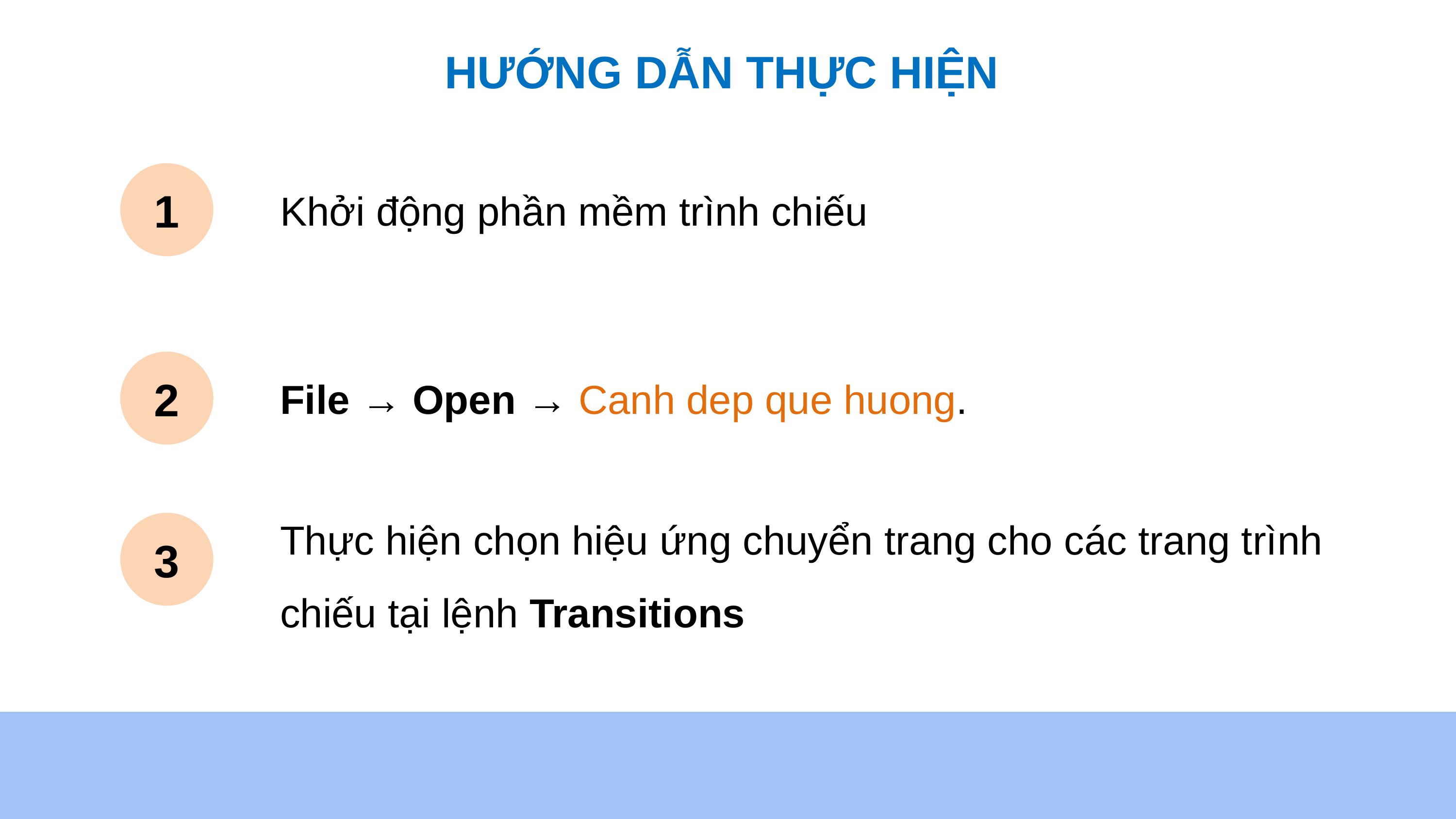

HƯỚNG DẪN THỰC HIỆN
1
Khởi động phần mềm trình chiếu
2
File → Open → Canh dep que huong.
Thực hiện chọn hiệu ứng chuyển trang cho các trang trình chiếu tại lệnh Transitions
3